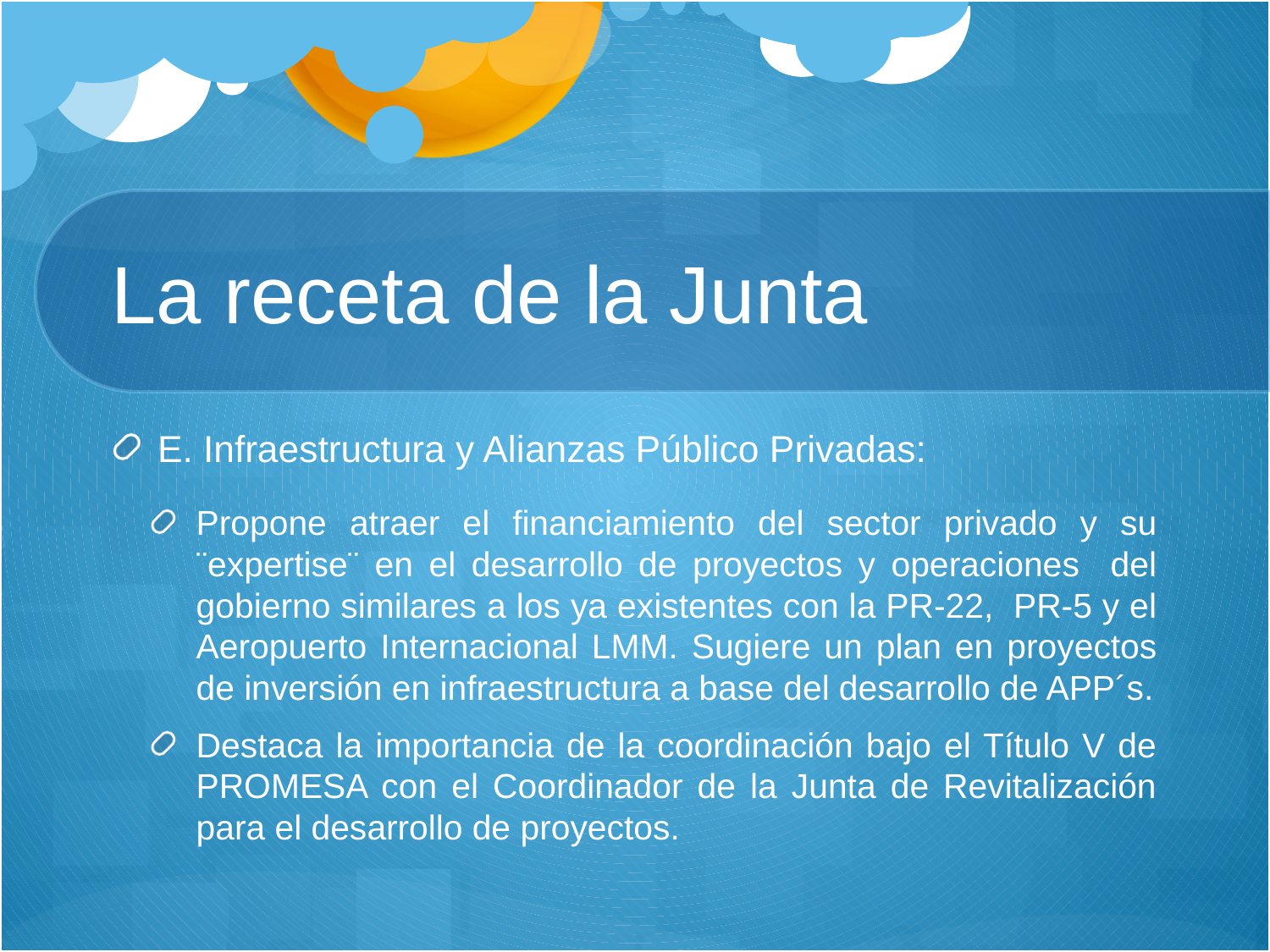

# La receta de la Junta
E. Infraestructura y Alianzas Público Privadas:
Propone atraer el financiamiento del sector privado y su ¨expertise¨ en el desarrollo de proyectos y operaciones  del gobierno similares a los ya existentes con la PR-22,  PR-5 y el Aeropuerto Internacional LMM. Sugiere un plan en proyectos de inversión en infraestructura a base del desarrollo de APP´s.
Destaca la importancia de la coordinación bajo el Título V de PROMESA con el Coordinador de la Junta de Revitalización para el desarrollo de proyectos.